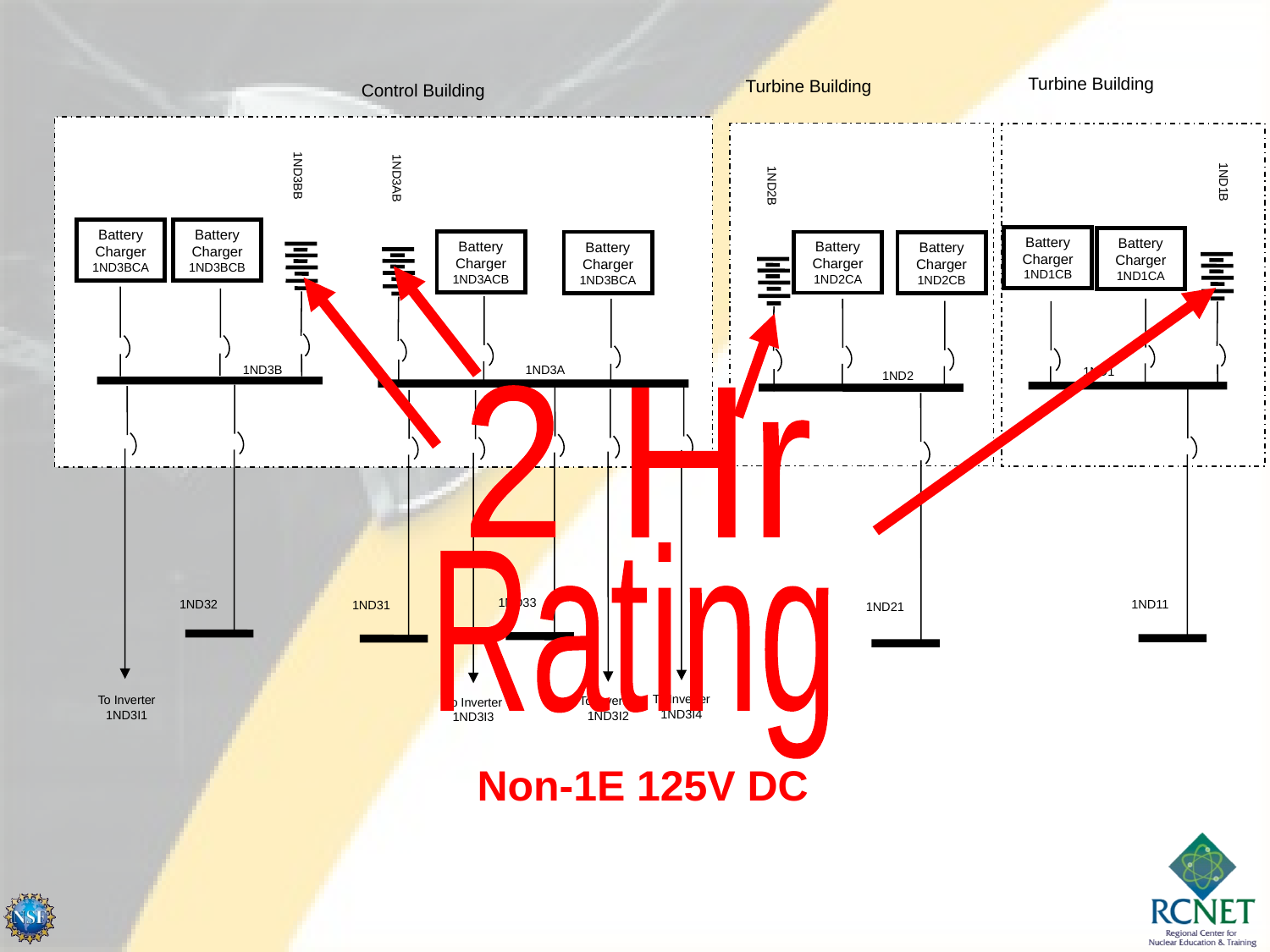

Turbine Building
Turbine Building
Control Building

1ND3BB
1ND3AB
1ND1B
1ND2B
Battery Charger
1ND3BCA
Battery Charger
1ND3BCB

Battery Charger
1ND1CB

Battery Charger
1ND1CA

Battery Charger
1ND3ACB
Battery Charger
1ND2CA

Battery Charger
1ND3BCA

Battery Charger
1ND2CB

To Inverter
1ND3I4

To Inverter
1ND3I2

To Inverter
1ND3I3

1ND33
1ND11
1ND32
1ND31
1ND21

To Inverter
1ND3I1

1ND3B
1ND3A
1ND1
1ND2
2 Hr
Rating
Non-1E 125V DC